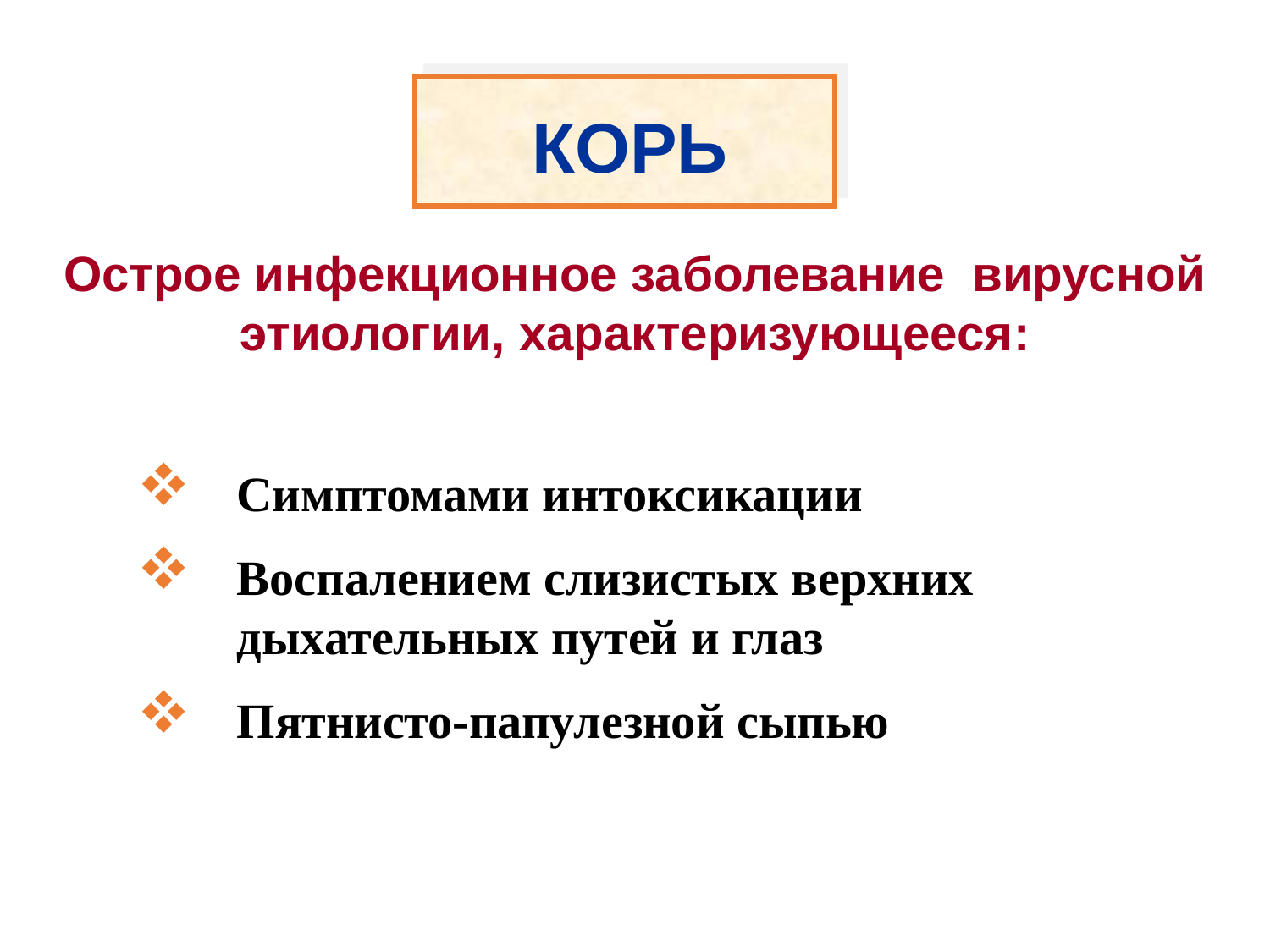

КОРЬ
Острое инфекционное заболевание  вирусной этиологии, характеризующееся:
Симптомами интоксикации
Воспалением слизистых верхних дыхательных путей и глаз
Пятнисто-папулезной сыпью